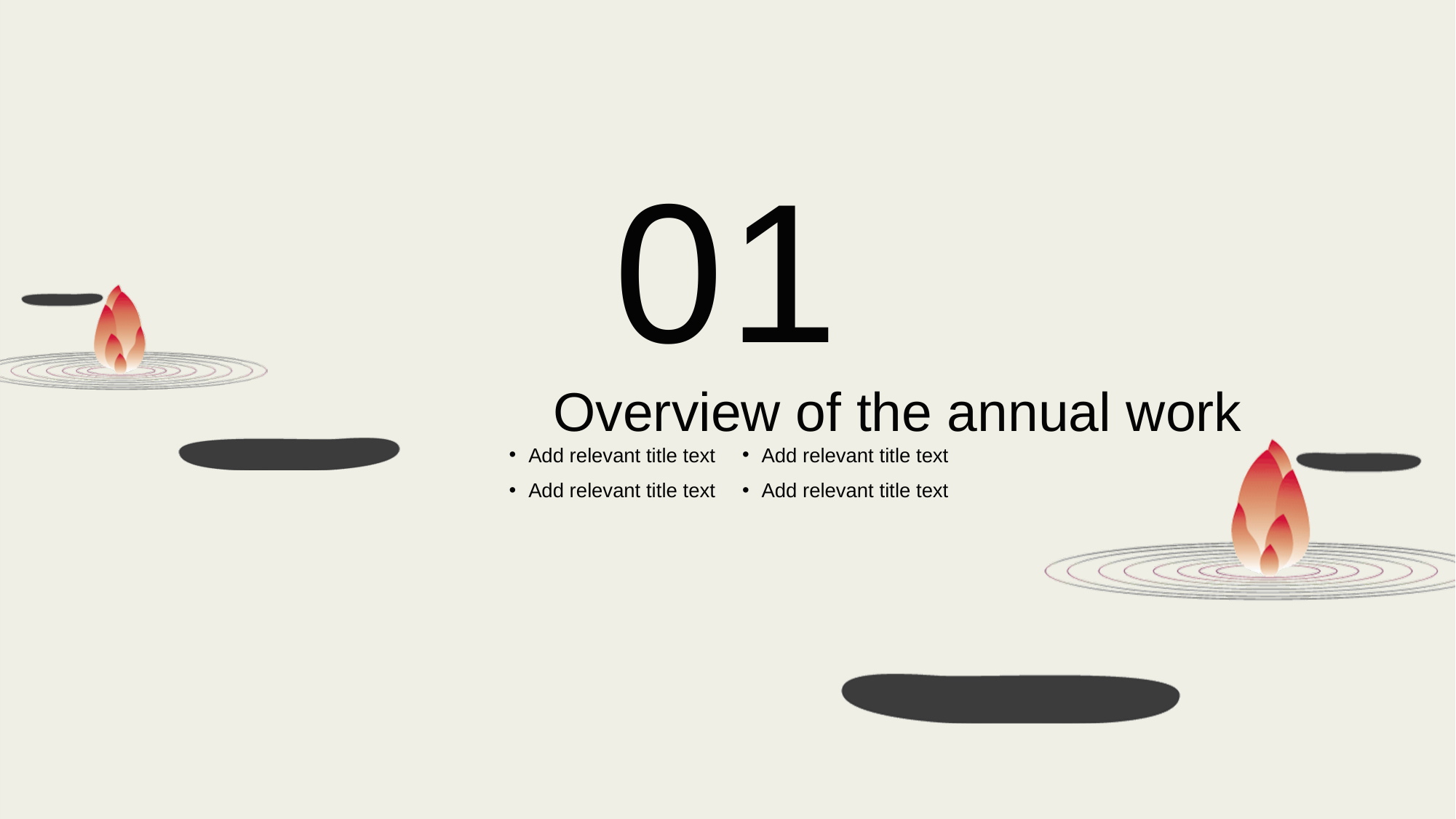

01
Overview of the annual work
Add relevant title text
Add relevant title text
Add relevant title text
Add relevant title text